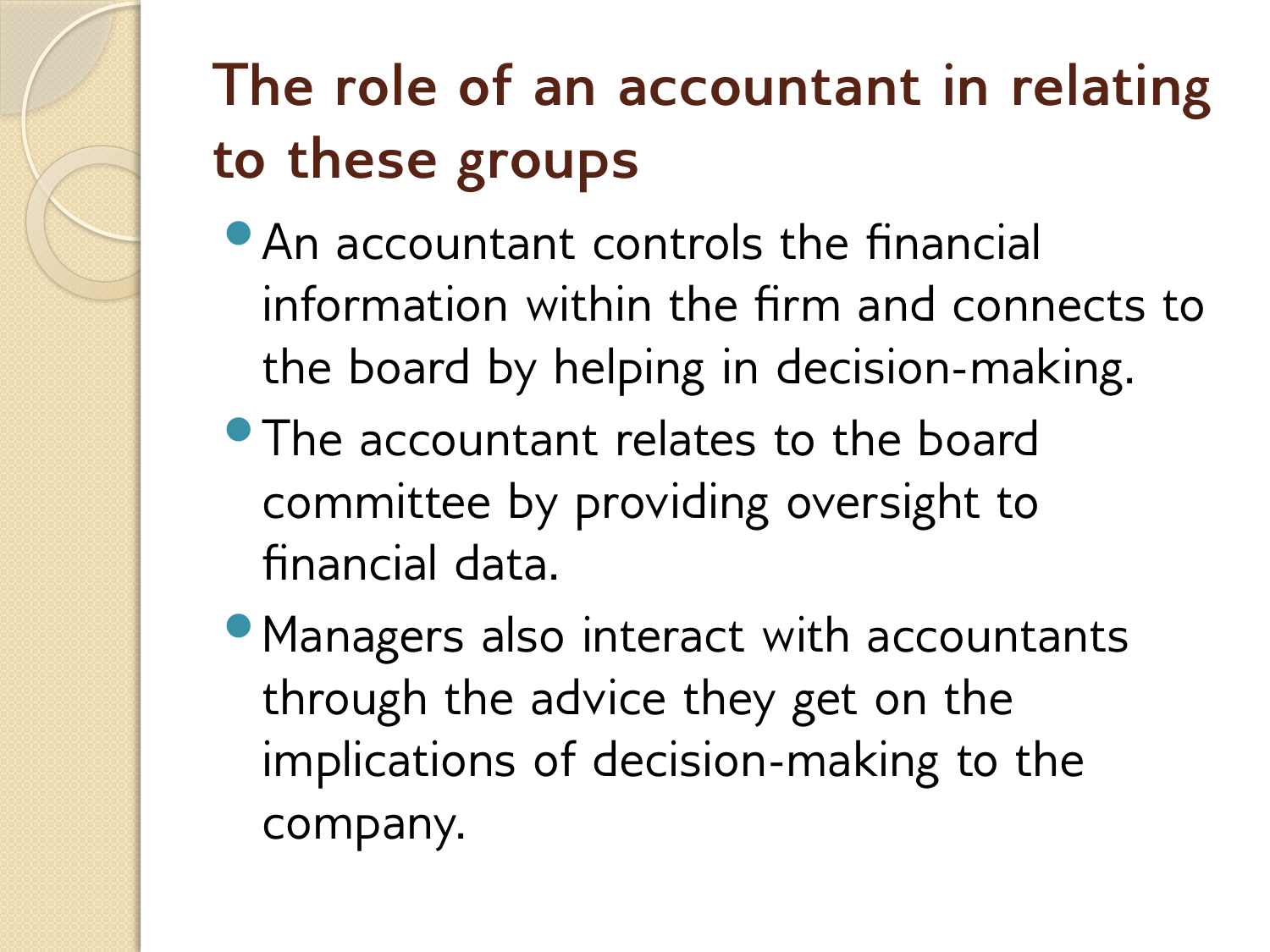

# The role of an accountant in relating to these groups
An accountant controls the financial information within the firm and connects to the board by helping in decision-making.
The accountant relates to the board committee by providing oversight to financial data.
Managers also interact with accountants through the advice they get on the implications of decision-making to the company.